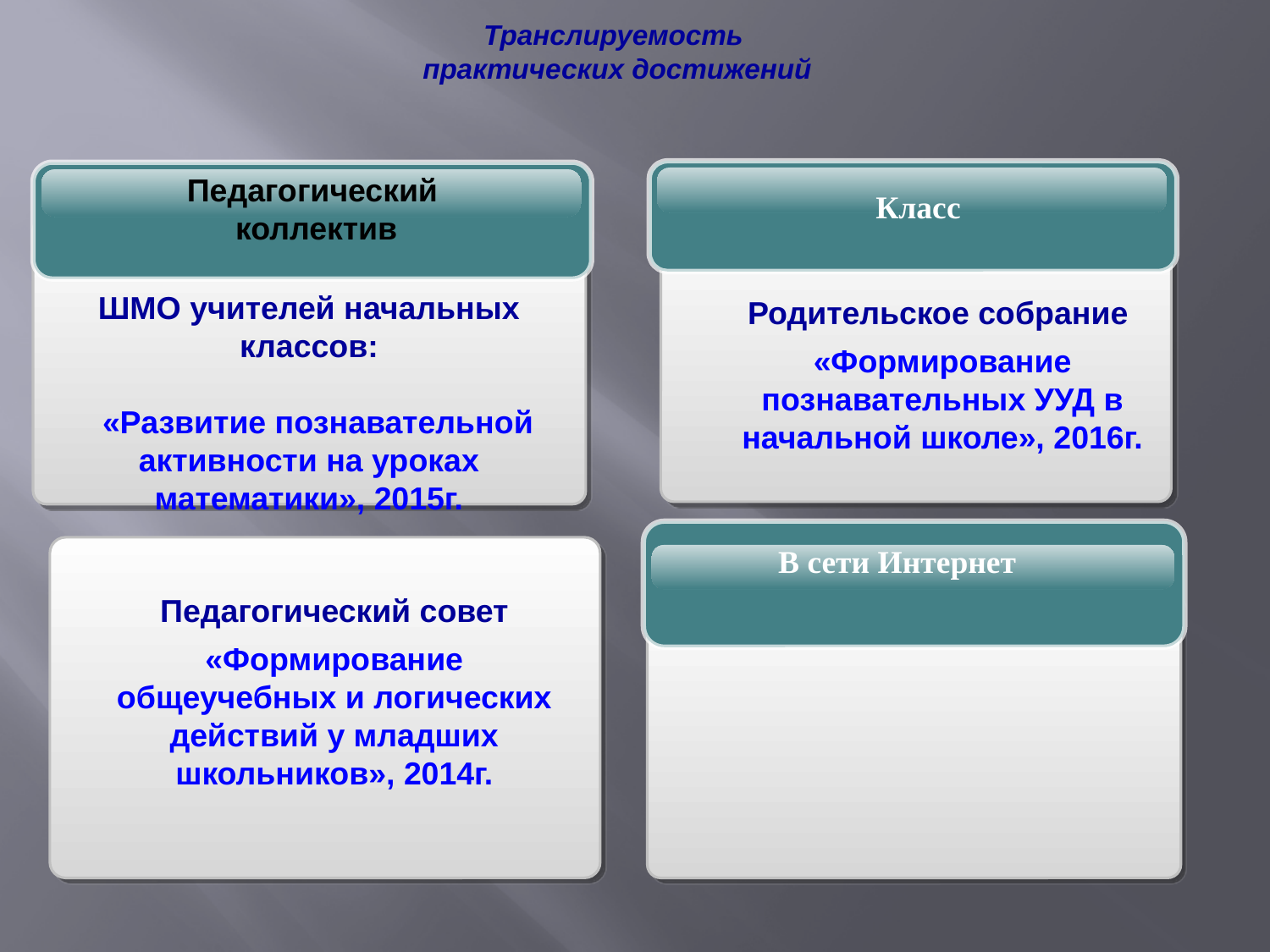

# Транслируемость практических достижений

Класс

Педагогический
коллектив

ШМО учителей начальных классов:

  «Развитие познавательной активности на уроках математики», 2015г.

Родительское собрание
«Формирование познавательных УУД в начальной школе», 2016г.

В сети Интернет

Педагогический совет
«Формирование общеучебных и логических действий у младших школьников», 2014г.